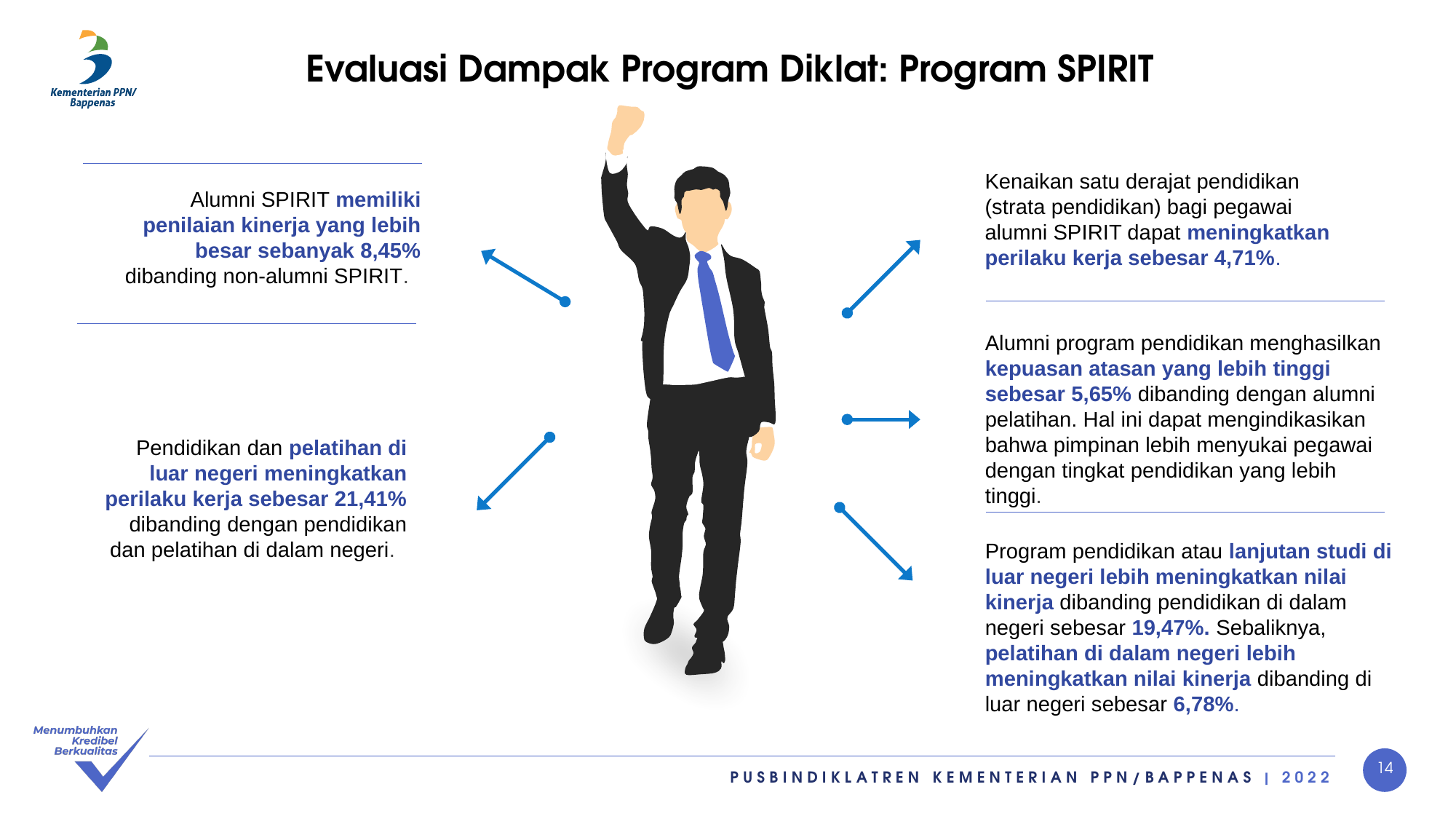

# Evaluasi Dampak Program Diklat: Program SPIRIT

Kenaikan satu derajat pendidikan (strata pendidikan) bagi pegawai alumni SPIRIT dapat meningkatkan perilaku kerja sebesar 4,71%.
Alumni SPIRIT memiliki penilaian kinerja yang lebih besar sebanyak 8,45% dibanding non-alumni SPIRIT.
Alumni program pendidikan menghasilkan kepuasan atasan yang lebih tinggi sebesar 5,65% dibanding dengan alumni pelatihan. Hal ini dapat mengindikasikan bahwa pimpinan lebih menyukai pegawai dengan tingkat pendidikan yang lebih tinggi.
Pendidikan dan pelatihan di luar negeri meningkatkan perilaku kerja sebesar 21,41% dibanding dengan pendidikan dan pelatihan di dalam negeri.
Program pendidikan atau lanjutan studi di luar negeri lebih meningkatkan nilai kinerja dibanding pendidikan di dalam negeri sebesar 19,47%. Sebaliknya, pelatihan di dalam negeri lebih meningkatkan nilai kinerja dibanding di luar negeri sebesar 6,78%.
14